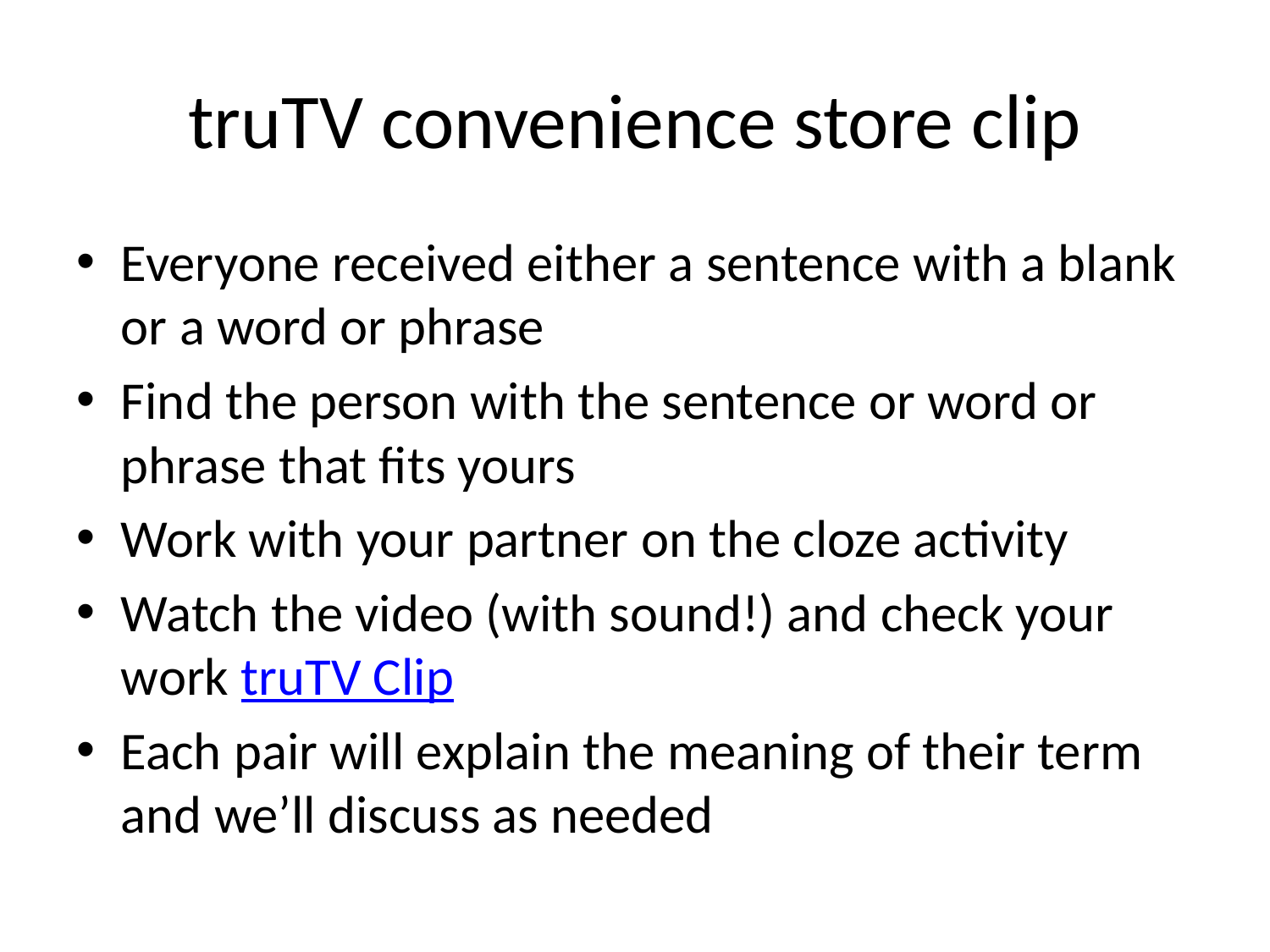

# truTV convenience store clip
Everyone received either a sentence with a blank or a word or phrase
Find the person with the sentence or word or phrase that fits yours
Work with your partner on the cloze activity
Watch the video (with sound!) and check your work truTV Clip
Each pair will explain the meaning of their term and we’ll discuss as needed